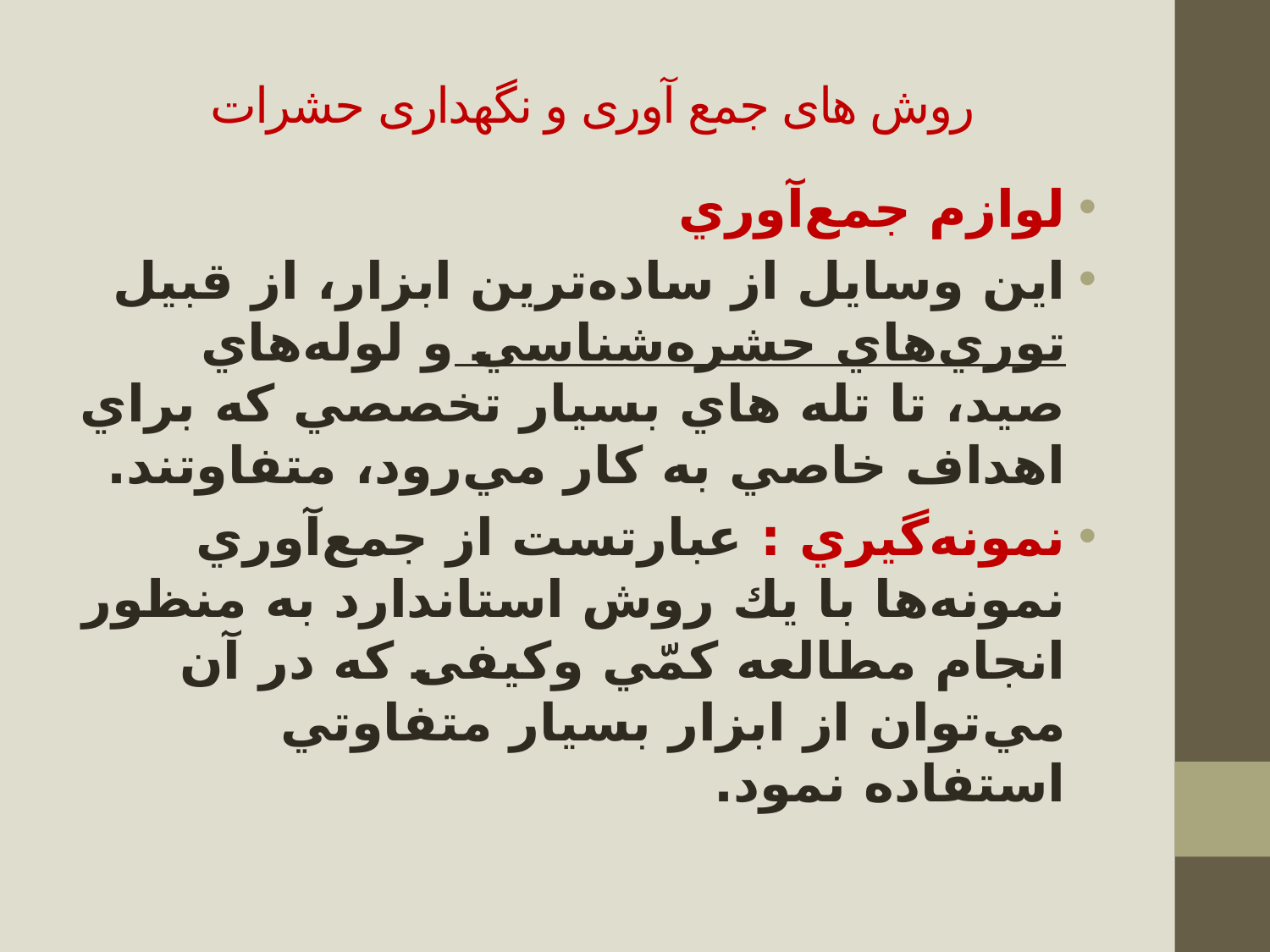

# روش های جمع آوری و نگهداری حشرات
لوازم جمع‌آوري
اين وسايل از ساده‌ترين ابزار، از قبيل توري‌هاي حشره‌شناسي و لوله‌هاي صيد، تا تله هاي بسيار تخصصي كه براي اهداف خاصي به كار مي‌رود، متفاوتند.
نمونه‌گيري : عبارتست از جمع‌آوري نمونه‌ها با يك روش استاندارد به منظور انجام مطالعه كمّي وکیفی كه در آن مي‌توان از ابزار بسيار متفاوتي استفاده نمود.